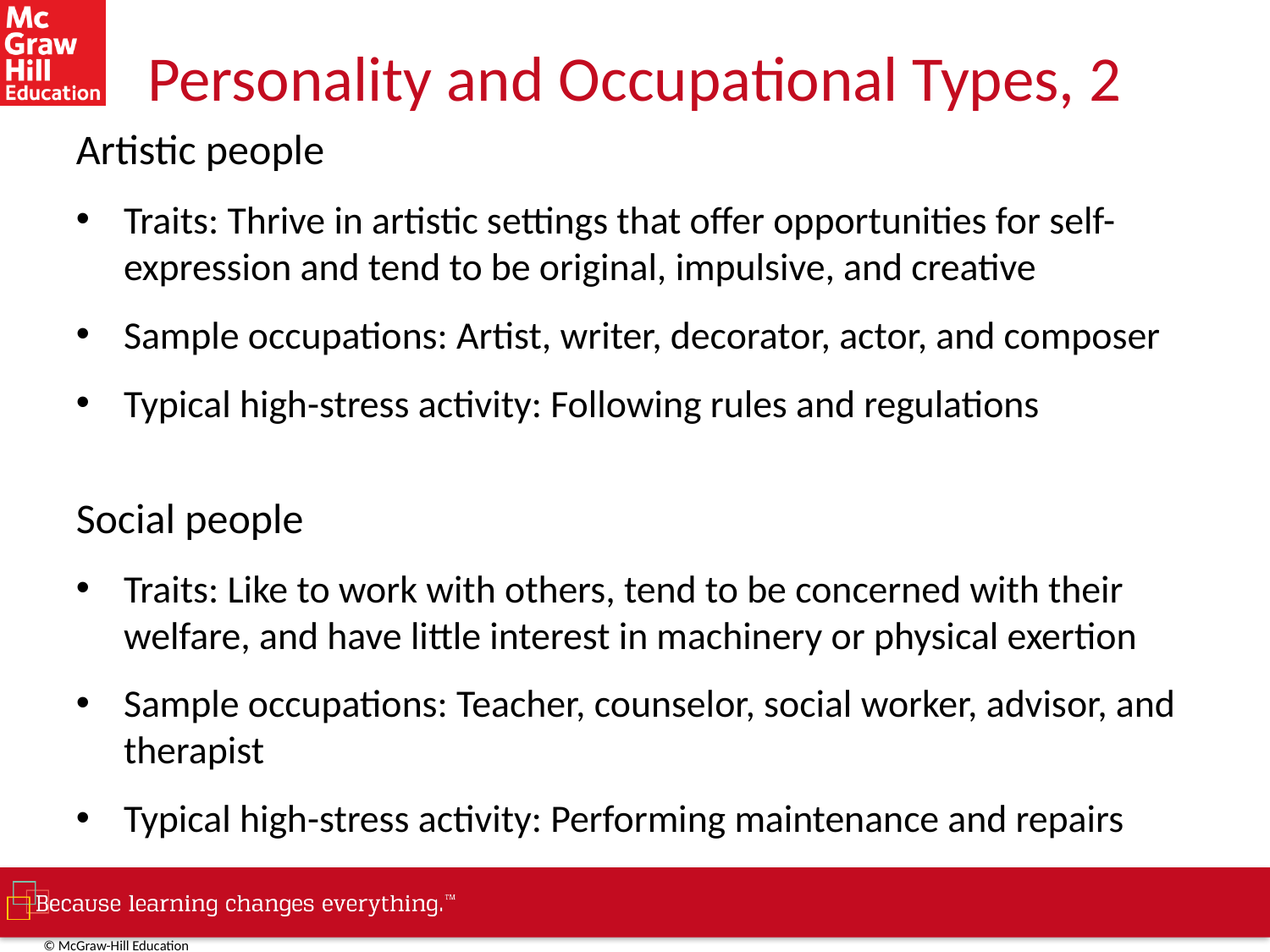

# Personality and Occupational Types, 2
Artistic people
Traits: Thrive in artistic settings that offer opportunities for self-expression and tend to be original, impulsive, and creative
Sample occupations: Artist, writer, decorator, actor, and composer
Typical high-stress activity: Following rules and regulations

Social people
Traits: Like to work with others, tend to be concerned with their welfare, and have little interest in machinery or physical exertion
Sample occupations: Teacher, counselor, social worker, advisor, and therapist
Typical high-stress activity: Performing maintenance and repairs